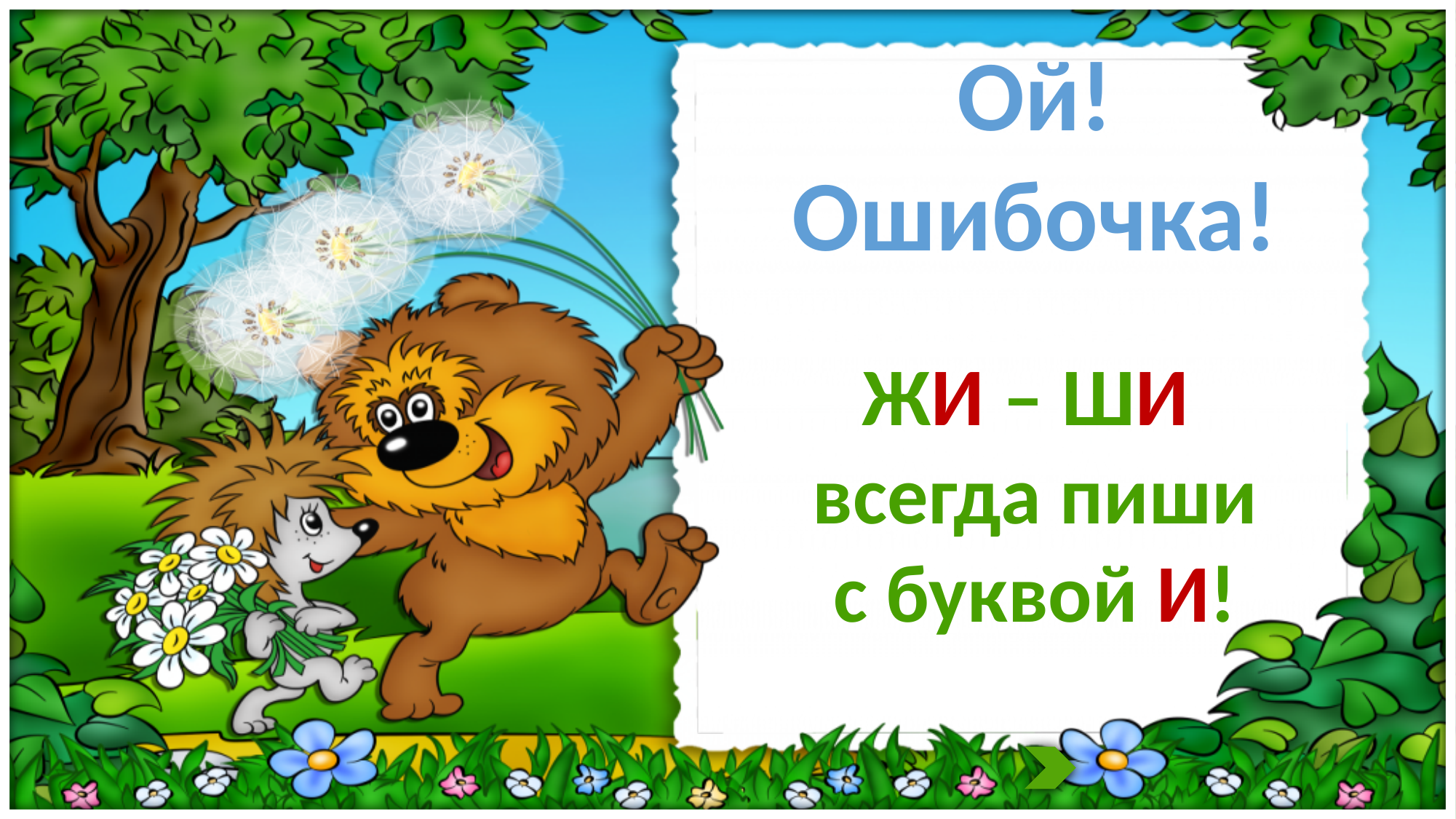

Ой!
Ошибочка!

ЖИ – ШИ
всегда пиши
с буквой И!